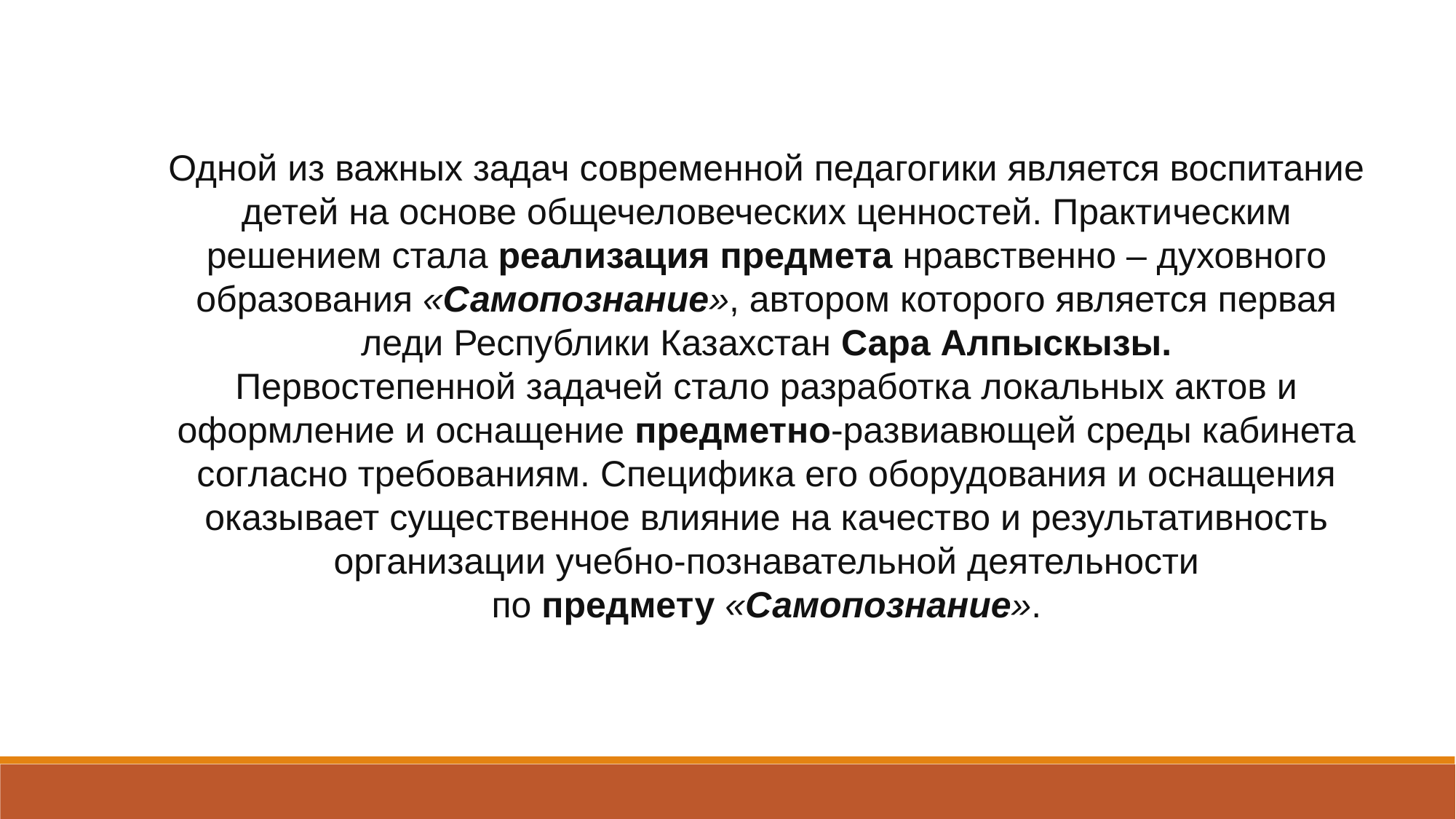

Одной из важных задач современной педагогики является воспитание детей на основе общечеловеческих ценностей. Практическим решением стала реализация предмета нравственно – духовного образования «Самопознание», автором которого является первая леди Республики Казахстан Сара Алпыскызы.
Первостепенной задачей стало разработка локальных актов и оформление и оснащение предметно-развиавющей среды кабинета согласно требованиям. Специфика его оборудования и оснащения оказывает существенное влияние на качество и результативность организации учебно-познавательной деятельности по предмету «Самопознание».